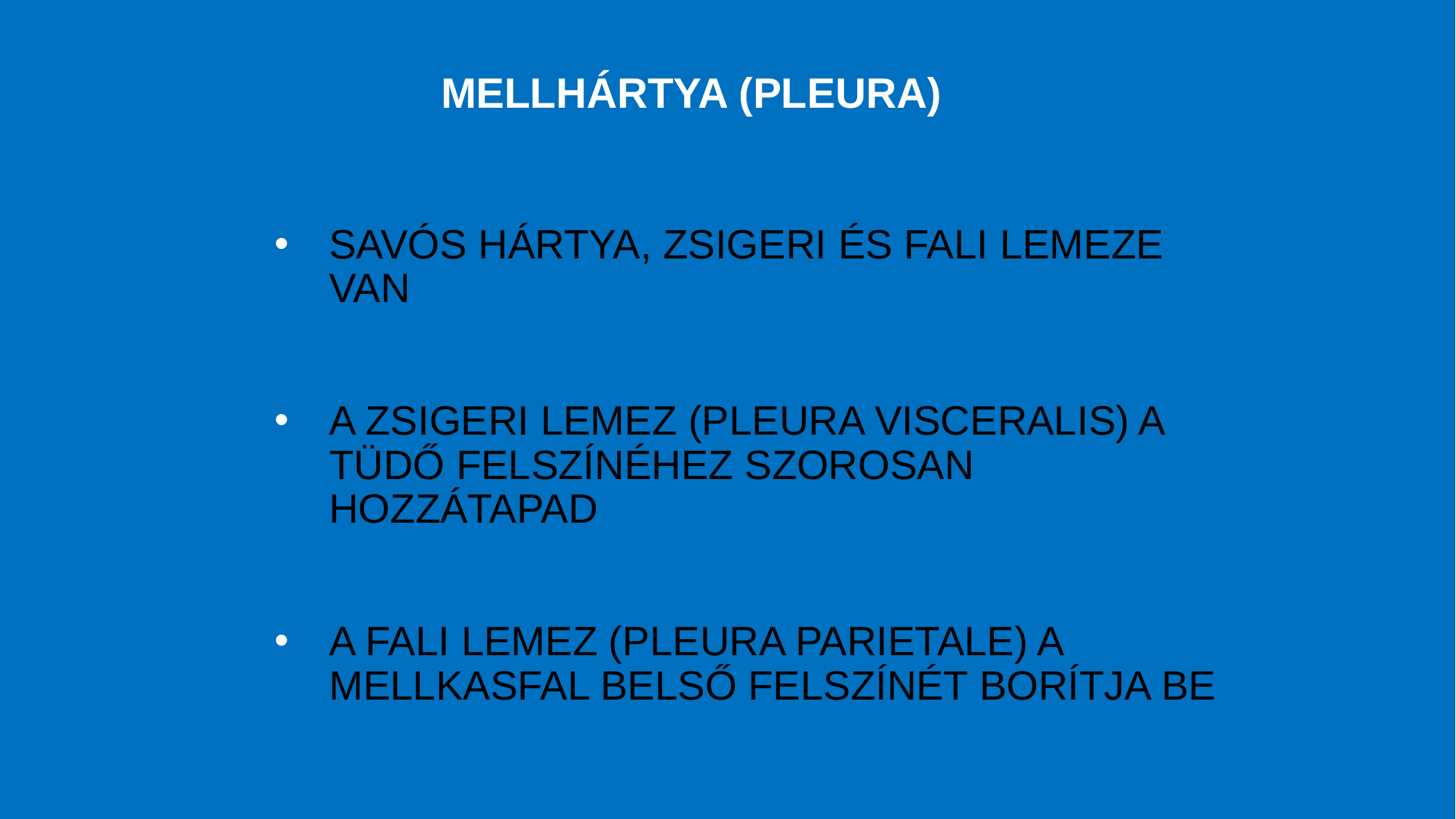

# Mellhártya (pleura)
savós hártya, zsigeri és fali lemeze van

a zsigeri lemez (pleura visceralis) a tüdő felszínéhez szorosan hozzátapad

a fali lemez (pleura parietale) a mellkasfal belső felszínét borítja be